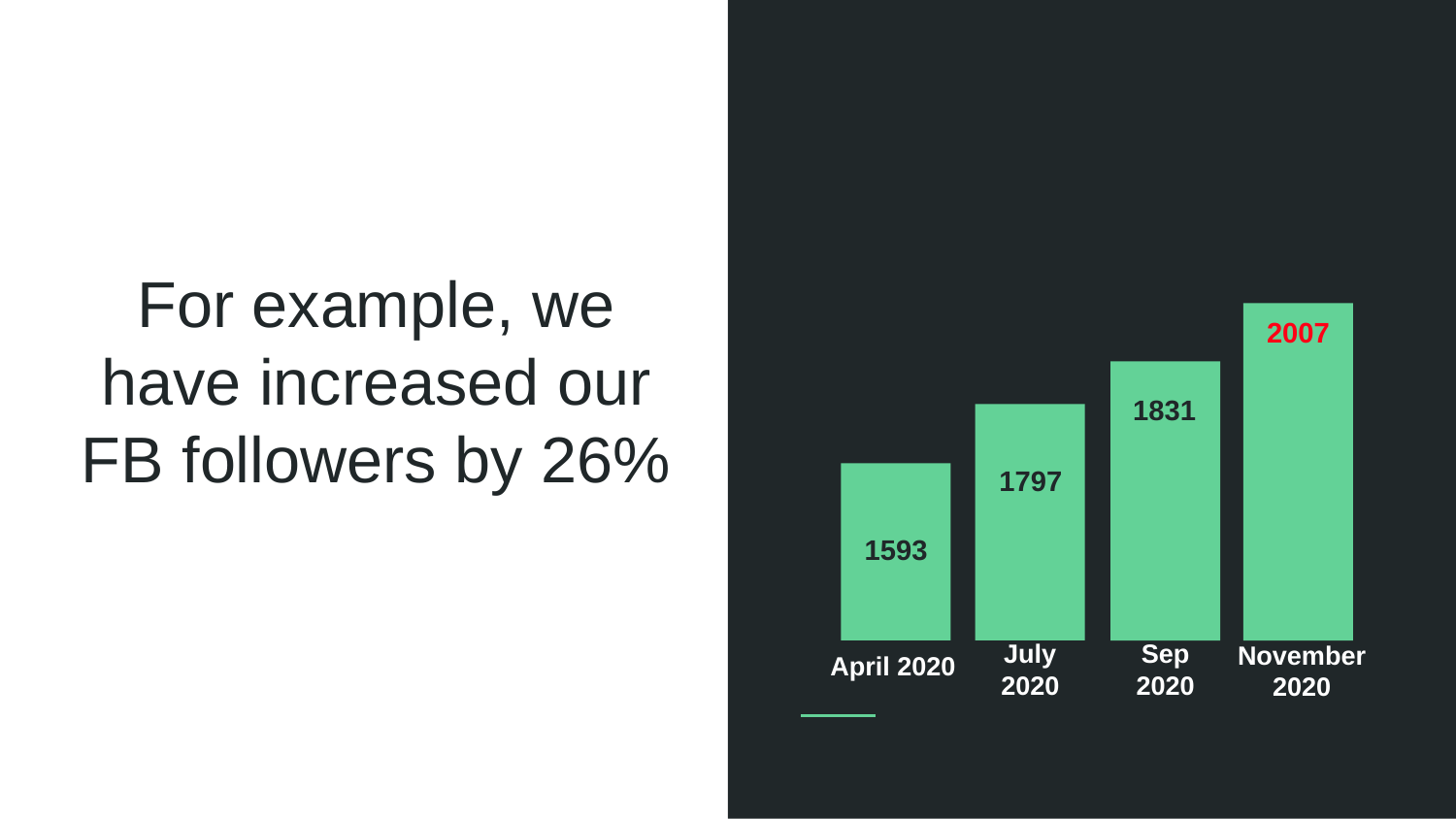

# For example, we have increased our FB followers by 26%
4

2007
5

1831

1797

1593
April 2020
November 2020
July 2020
Sep 2020